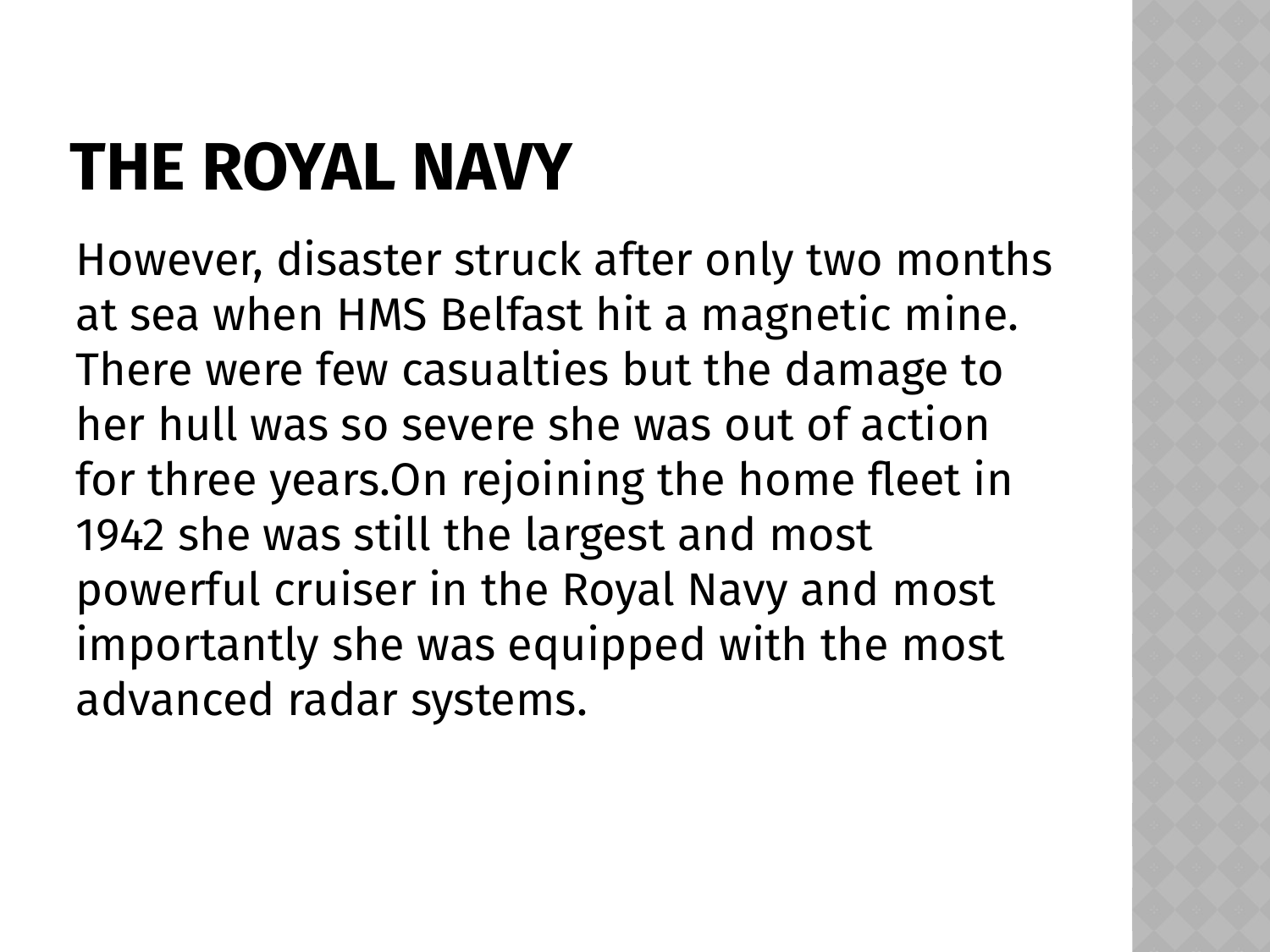

# THE ROYAL NAVY
However, disaster struck after only two months at sea when HMS Belfast hit a magnetic mine. There were few casualties but the damage to her hull was so severe she was out of action for three years.On rejoining the home fleet in 1942 she was still the largest and most powerful cruiser in the Royal Navy and most importantly she was equipped with the most advanced radar systems.